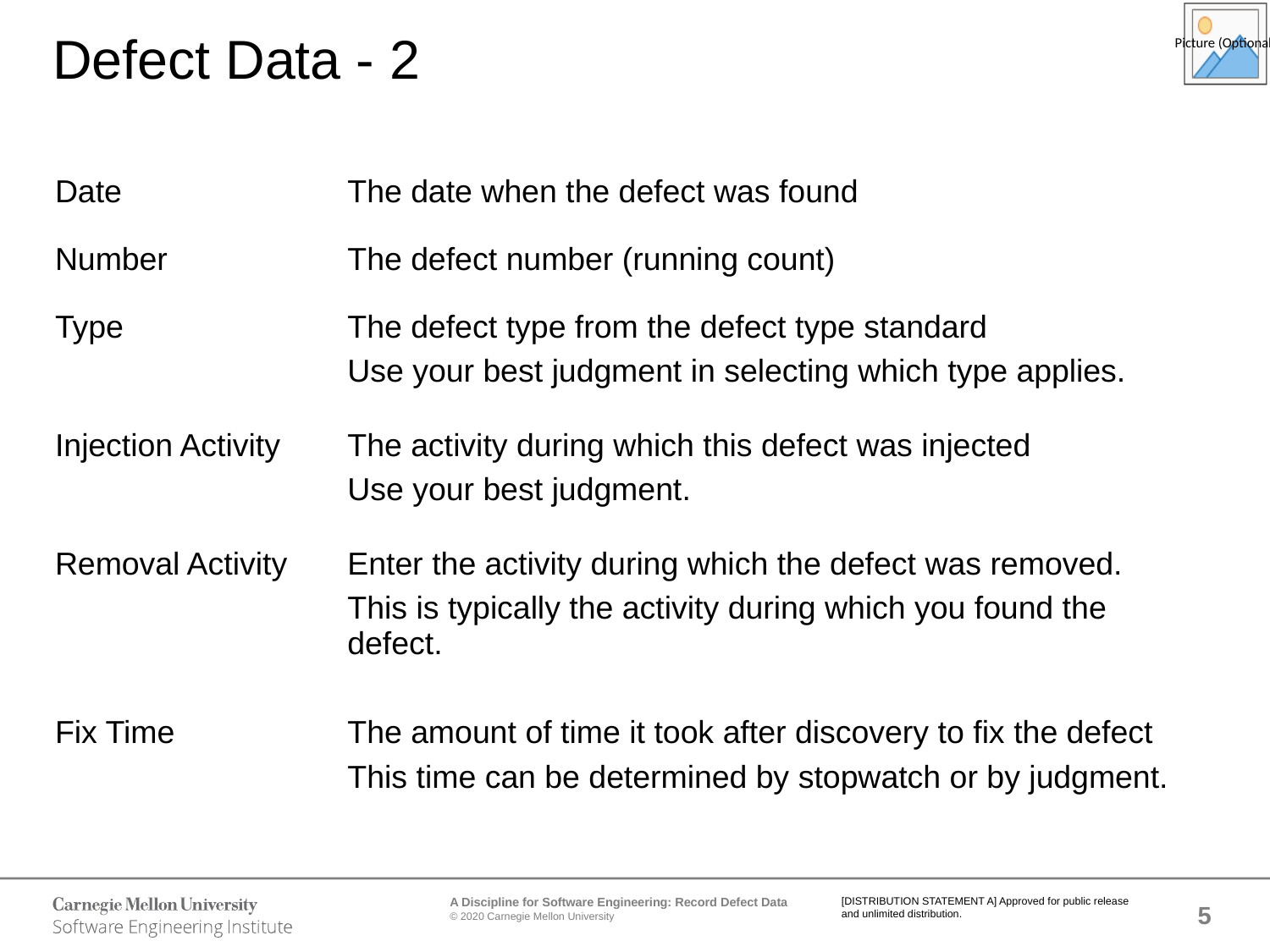

# Defect Data - 2
| Date | The date when the defect was found |
| --- | --- |
| Number | The defect number (running count) |
| Type | The defect type from the defect type standard Use your best judgment in selecting which type applies. |
| Injection Activity | The activity during which this defect was injected Use your best judgment. |
| Removal Activity | Enter the activity during which the defect was removed. This is typically the activity during which you found the defect. |
| Fix Time | The amount of time it took after discovery to fix the defect This time can be determined by stopwatch or by judgment. |